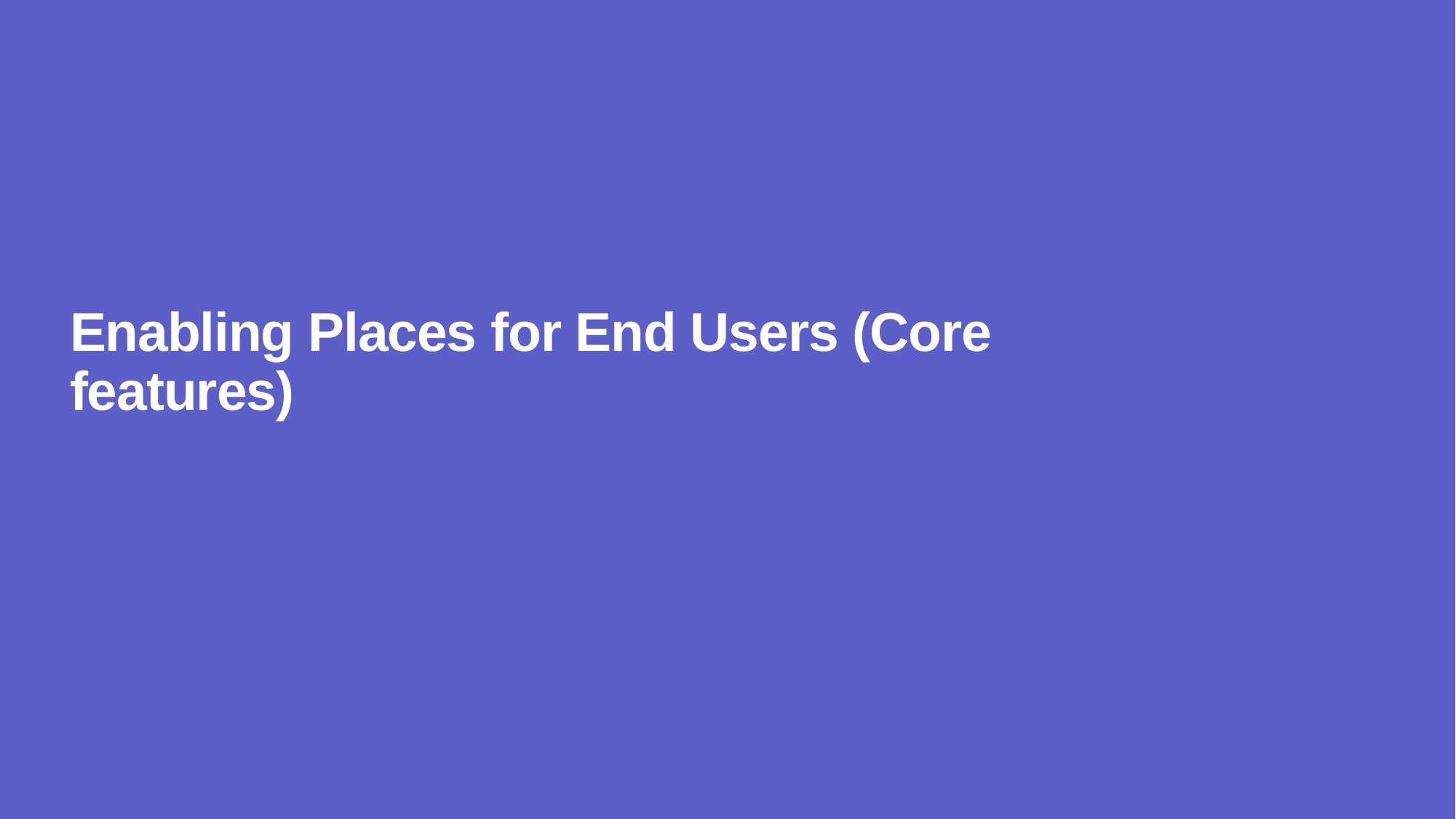

# Enabling Places for End Users (Core features)